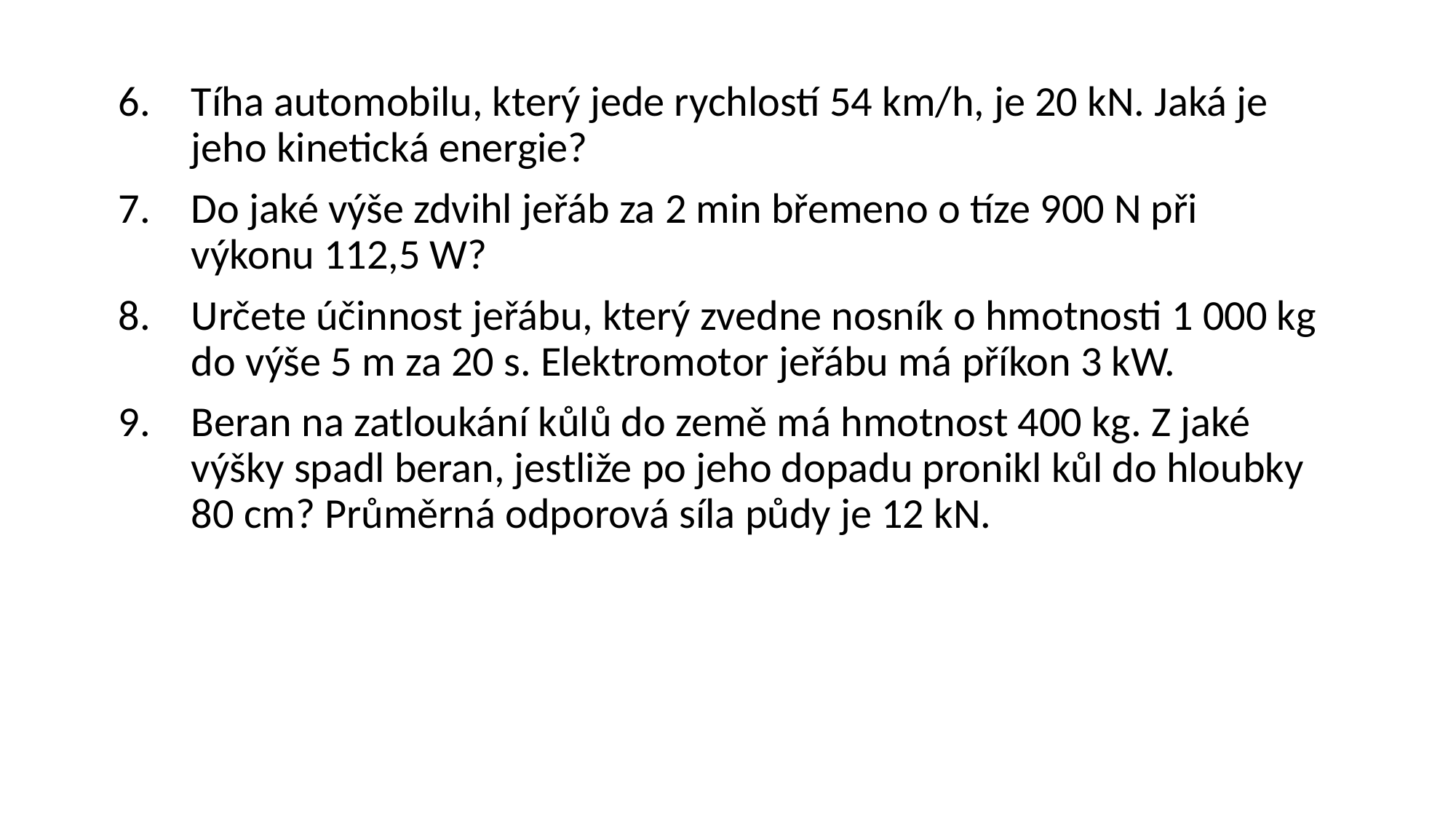

Tíha automobilu, který jede rychlostí 54 km/h, je 20 kN. Jaká je jeho kinetická energie?
Do jaké výše zdvihl jeřáb za 2 min břemeno o tíze 900 N při výkonu 112,5 W?
Určete účinnost jeřábu, který zvedne nosník o hmotnosti 1 000 kg do výše 5 m za 20 s. Elektromotor jeřábu má příkon 3 kW.
Beran na zatloukání kůlů do země má hmotnost 400 kg. Z jaké výšky spadl beran, jestliže po jeho dopadu pronikl kůl do hloubky 80 cm? Průměrná odporová síla půdy je 12 kN.